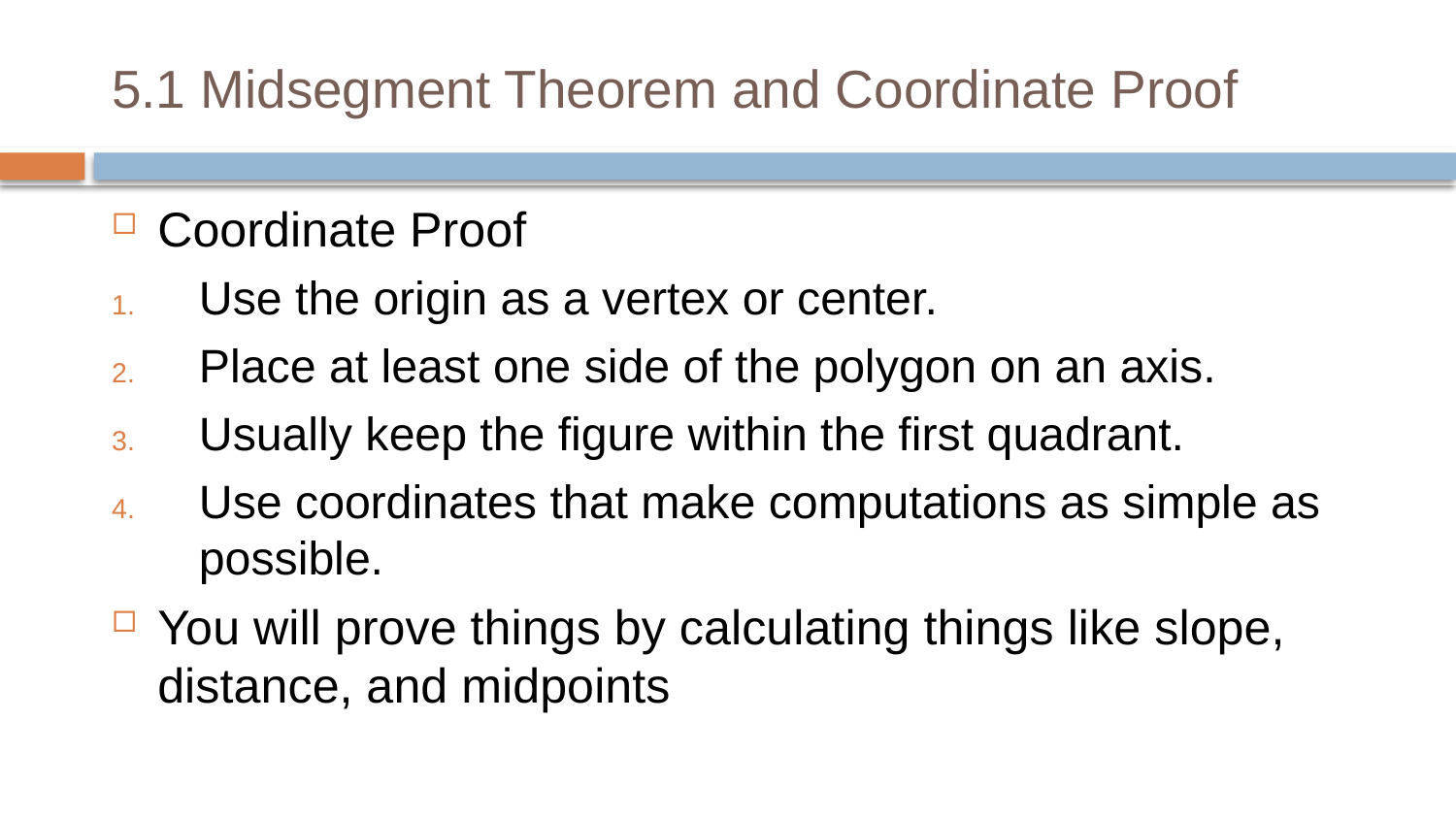

# 5.1 Midsegment Theorem and Coordinate Proof
Coordinate Proof
Use the origin as a vertex or center.
Place at least one side of the polygon on an axis.
Usually keep the figure within the first quadrant.
Use coordinates that make computations as simple as possible.
You will prove things by calculating things like slope, distance, and midpoints